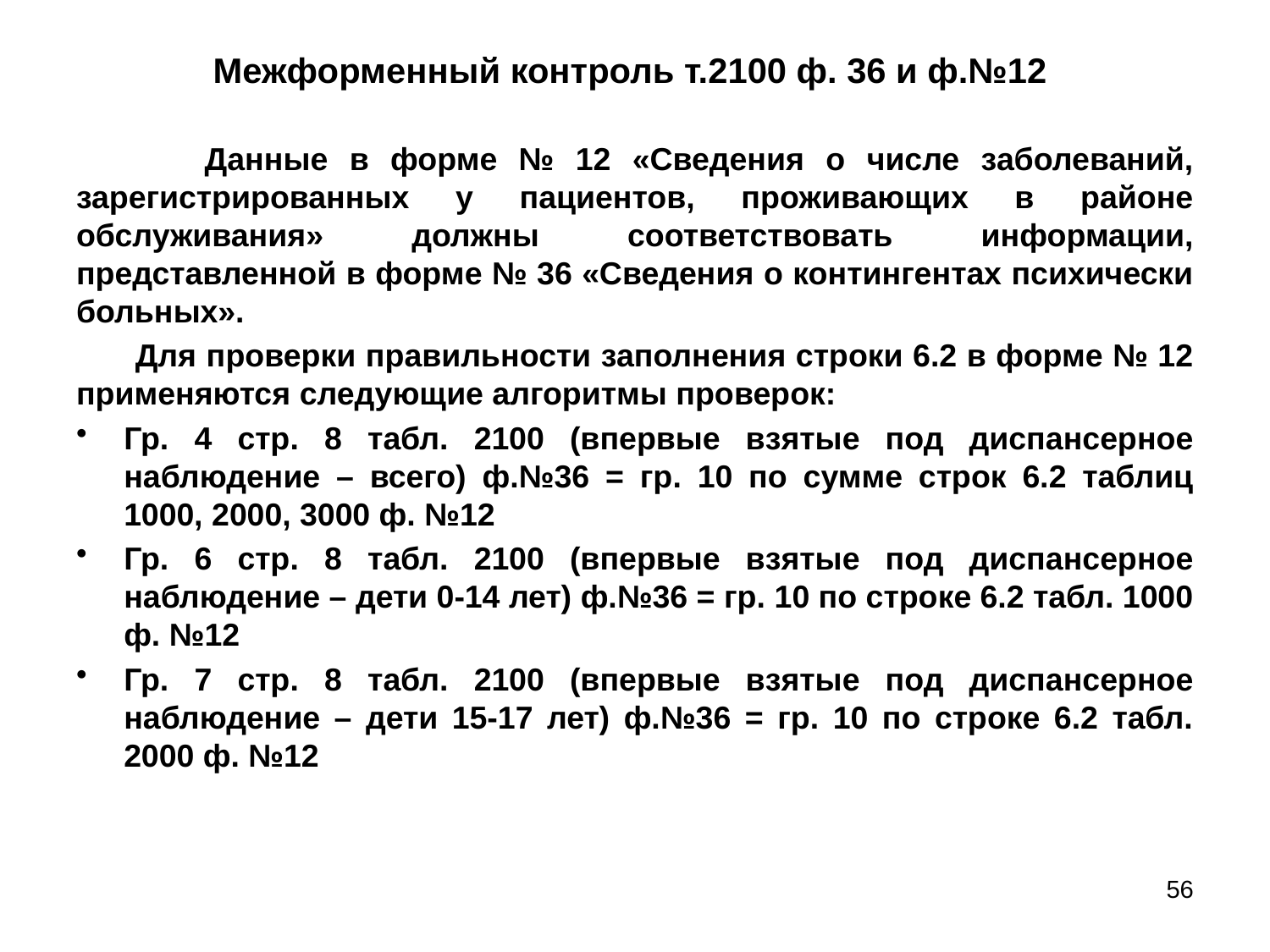

# Межформенный контроль т.2100 ф. 36 и ф.№12
      Данные в форме № 12 «Сведения о числе заболеваний, зарегистрированных у пациентов, проживающих в районе обслуживания» должны соответствовать информации, представленной в форме № 36 «Сведения о контингентах психически больных».
      Для проверки правильности заполнения строки 6.2 в форме № 12 применяются следующие алгоритмы проверок:
Гр. 4 стр. 8 табл. 2100 (впервые взятые под диспансерное наблюдение – всего) ф.№36 = гр. 10 по сумме строк 6.2 таблиц 1000, 2000, 3000 ф. №12
Гр. 6 стр. 8 табл. 2100 (впервые взятые под диспансерное наблюдение – дети 0-14 лет) ф.№36 = гр. 10 по строке 6.2 табл. 1000 ф. №12
Гр. 7 стр. 8 табл. 2100 (впервые взятые под диспансерное наблюдение – дети 15-17 лет) ф.№36 = гр. 10 по строке 6.2 табл. 2000 ф. №12
56